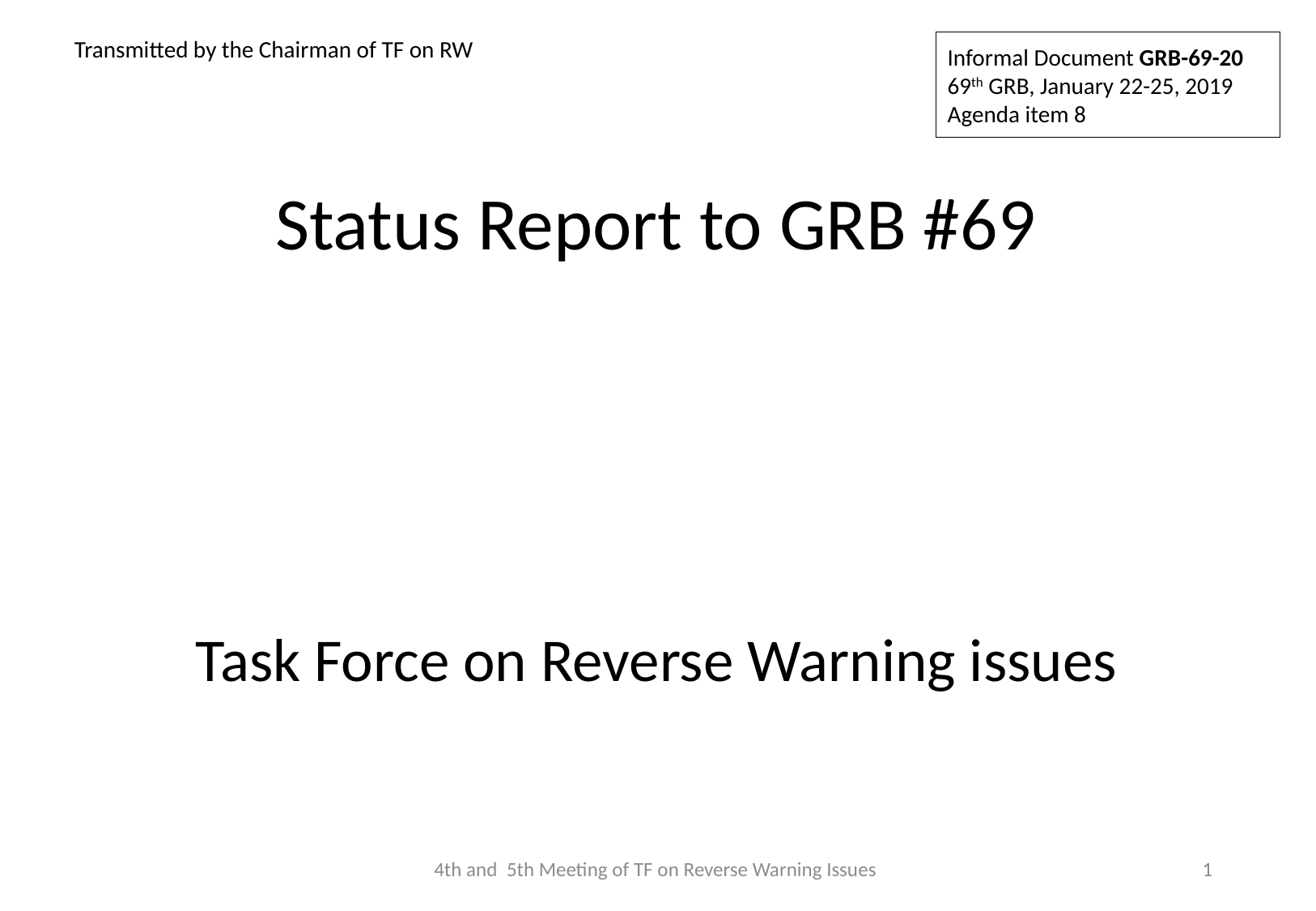

Transmitted by the Chairman of TF on RW
Informal Document GRB-69-20
69th GRB, January 22-25, 2019
Agenda item 8
Status Report to GRB #69

Task Force on Reverse Warning issues
4th and  5th Meeting of TF on Reverse Warning Issues
1